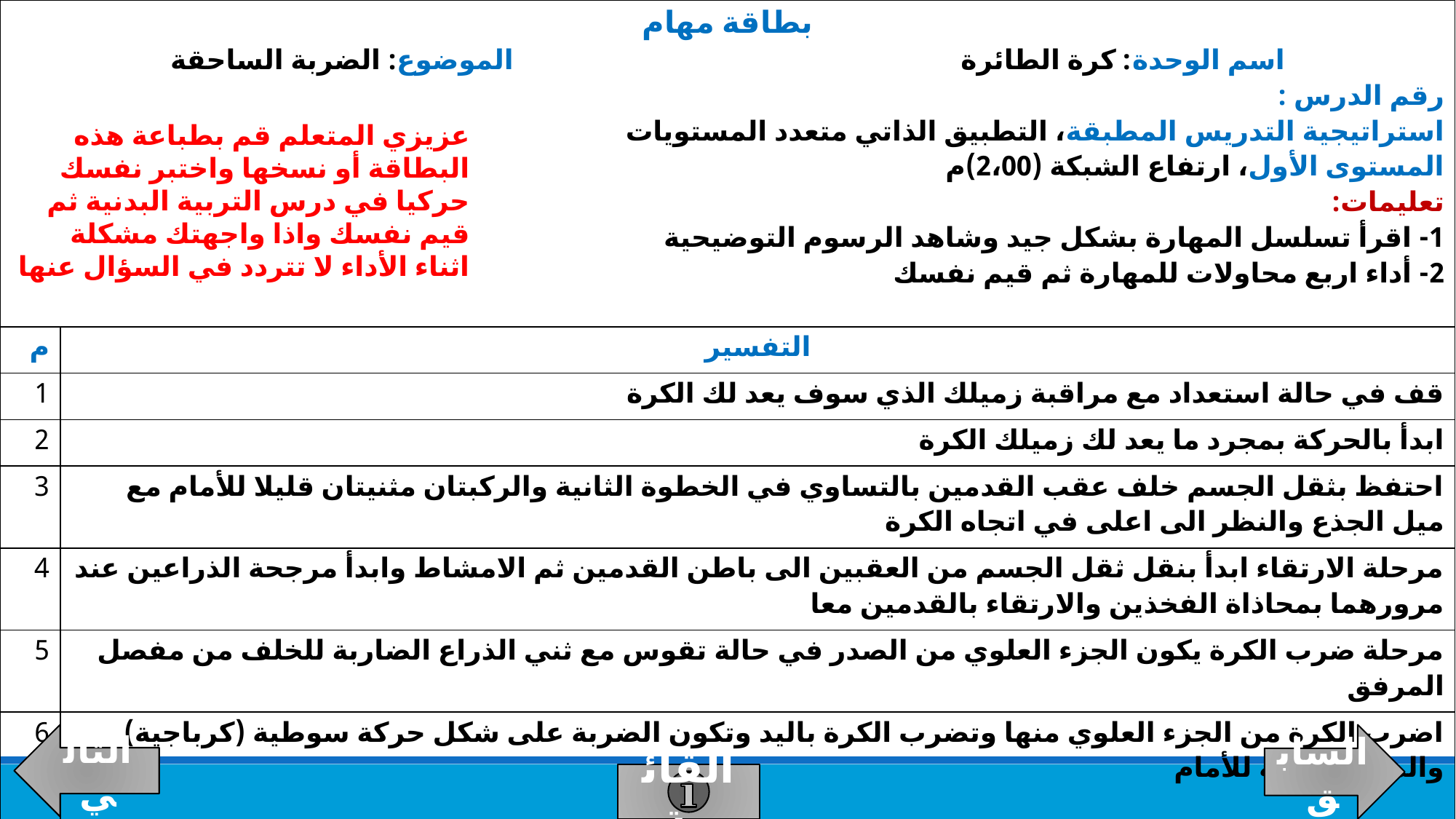

| بطاقة مهام اسم الوحدة: كرة الطائرة الموضوع: الضربة الساحقة رقم الدرس : استراتيجية التدريس المطبقة، التطبيق الذاتي متعدد المستويات المستوى الأول، ارتفاع الشبكة (2،00)م تعليمات: 1- اقرأ تسلسل المهارة بشكل جيد وشاهد الرسوم التوضيحية 2- أداء اربع محاولات للمهارة ثم قيم نفسك |  |
| --- | --- |
| م | التفسير |
| 1 | قف في حالة استعداد مع مراقبة زميلك الذي سوف يعد لك الكرة |
| 2 | ابدأ بالحركة بمجرد ما يعد لك زميلك الكرة |
| 3 | احتفظ بثقل الجسم خلف عقب القدمين بالتساوي في الخطوة الثانية والركبتان مثنيتان قليلا للأمام مع ميل الجذع والنظر الى اعلى في اتجاه الكرة |
| 4 | مرحلة الارتقاء ابدأ بنقل ثقل الجسم من العقبين الى باطن القدمين ثم الامشاط وابدأ مرجحة الذراعين عند مرورهما بمحاذاة الفخذين والارتقاء بالقدمين معا |
| 5 | مرحلة ضرب الكرة يكون الجزء العلوي من الصدر في حالة تقوس مع ثني الذراع الضاربة للخلف من مفصل المرفق |
| 6 | اضرب الكرة من الجزء العلوي منها وتضرب الكرة باليد وتكون الضربة على شكل حركة سوطية (كرباجية) والمرفق متجه للأمام |
| 7 | اهبط في نفس المكان الذي ارتقيت منه على القدمين مع ثني الركبتين |
عزيزي المتعلم قم بطباعة هذه البطاقة أو نسخها واختبر نفسك حركيا في درس التربية البدنية ثم قيم نفسك واذا واجهتك مشكلة اثناء الأداء لا تتردد في السؤال عنها
التالي
السابق
القائمة